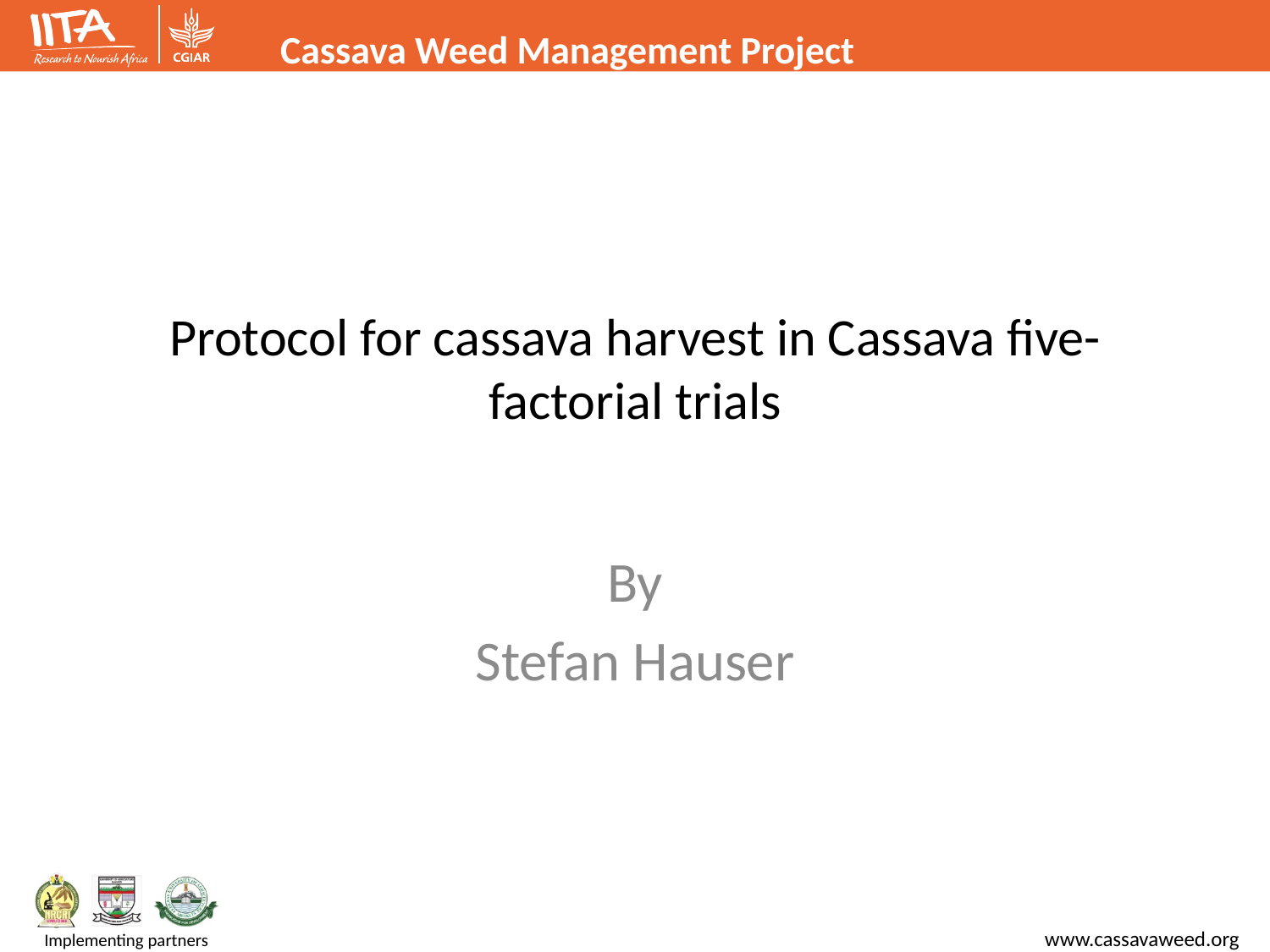

# Protocol for cassava harvest in Cassava five-factorial trials
By
Stefan Hauser